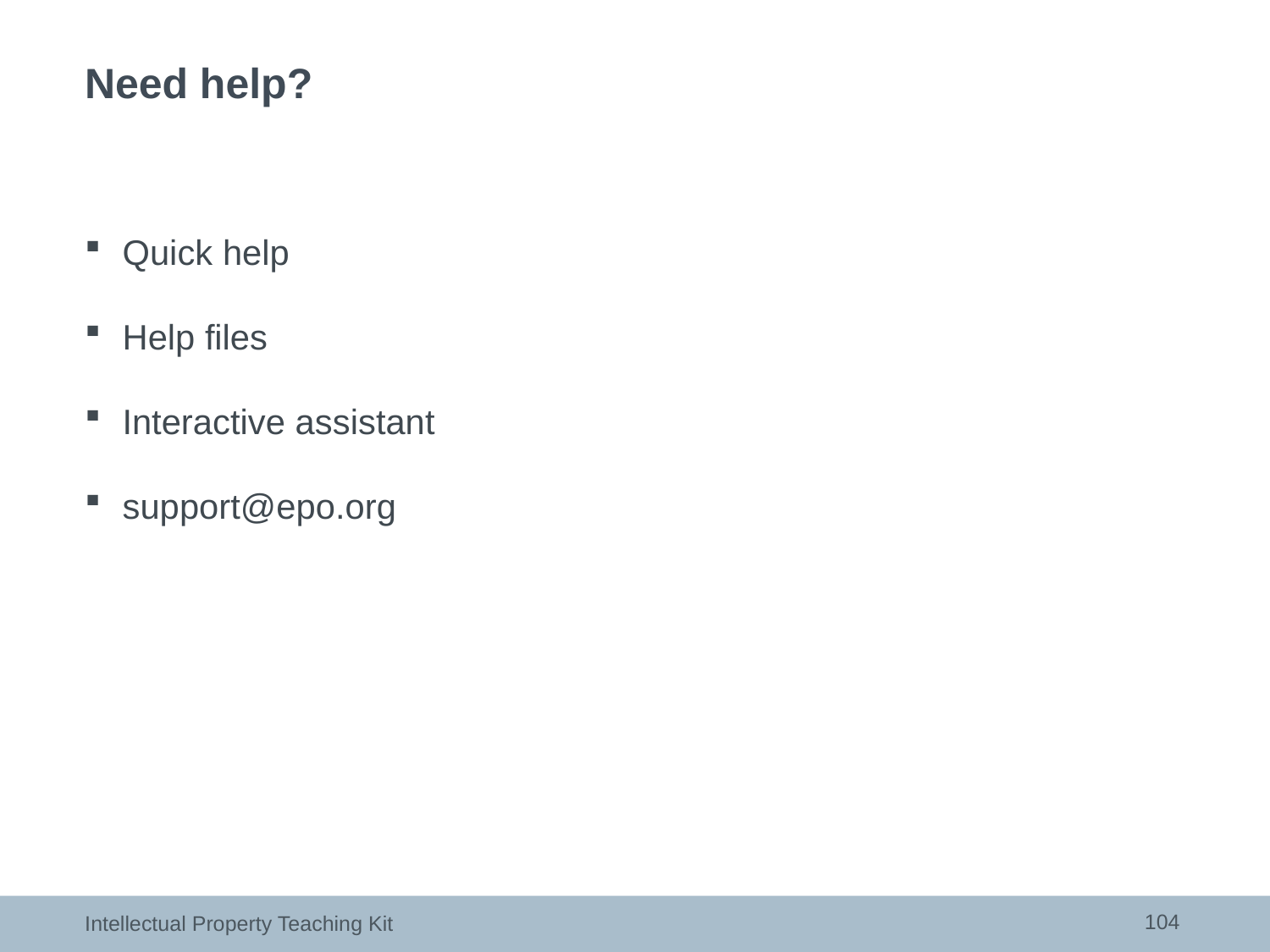

# Need help?
Quick help

Help files

Interactive assistant

support@epo.org

104
Intellectual Property Teaching Kit